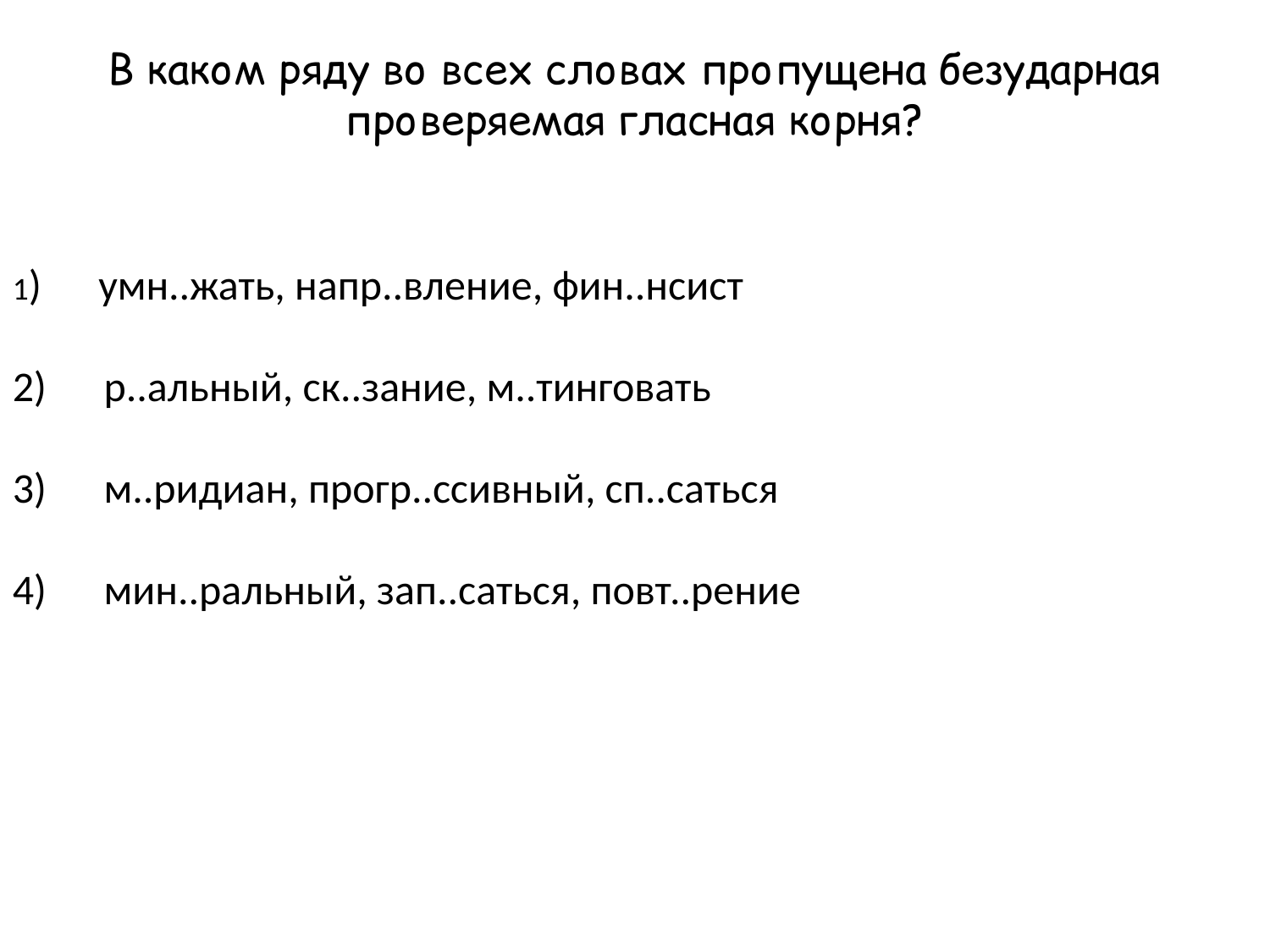

В каком ряду во всех словах пропущена безударная проверяемая гласная корня?

1)      умн..жать, напр..вление, фин..нсист

2)      р..альный, ск..зание, м..тинговать

3)      м..ридиан, прогр..ссивный, сп..саться

4)      мин..ральный, зап..саться, повт..рение